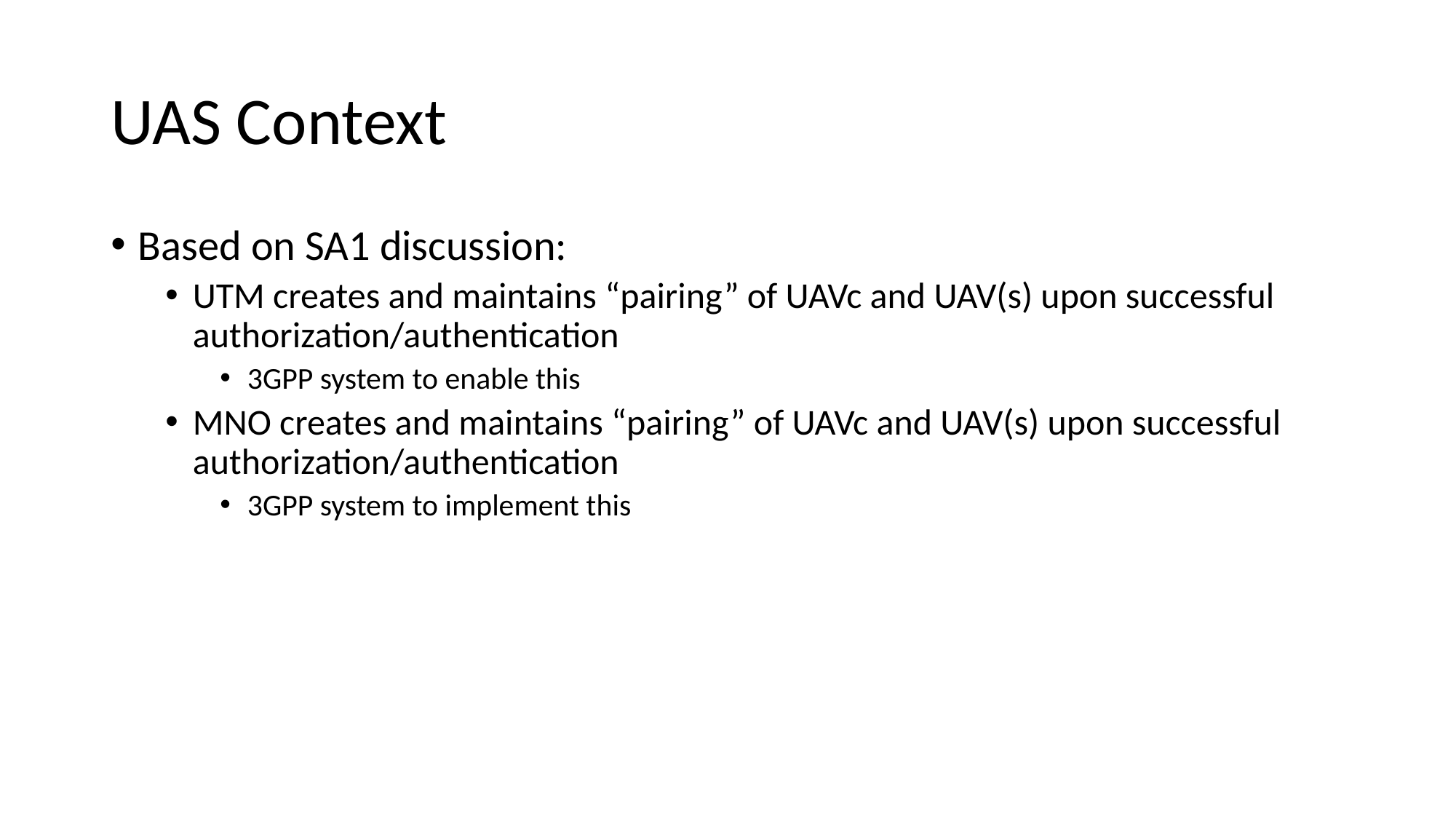

# UAS Context
Based on SA1 discussion:
UTM creates and maintains “pairing” of UAVc and UAV(s) upon successful authorization/authentication
3GPP system to enable this
MNO creates and maintains “pairing” of UAVc and UAV(s) upon successful authorization/authentication
3GPP system to implement this